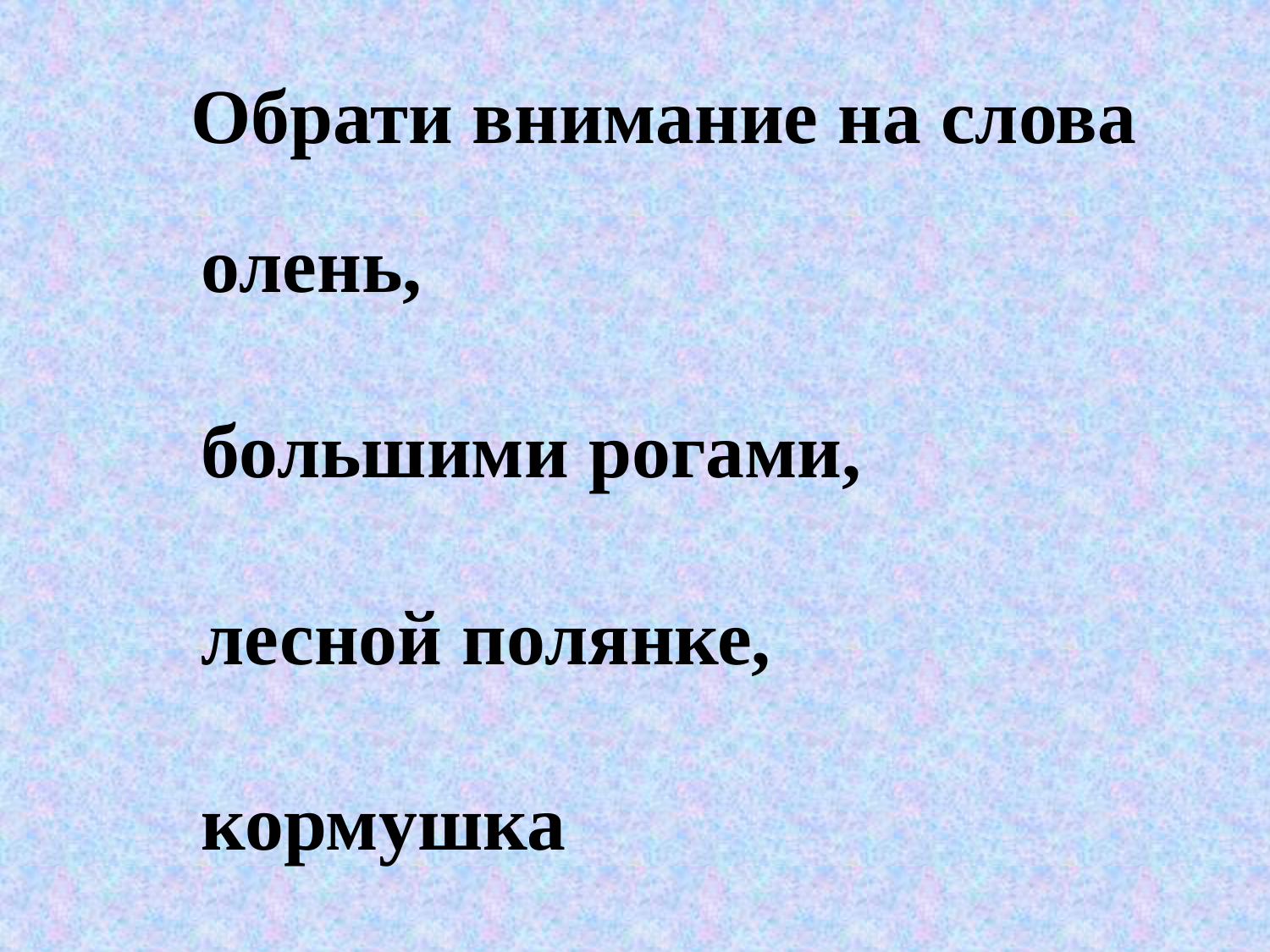

Обрати внимание на слова
олень,

большими рогами,

лесной полянке,

кормушка